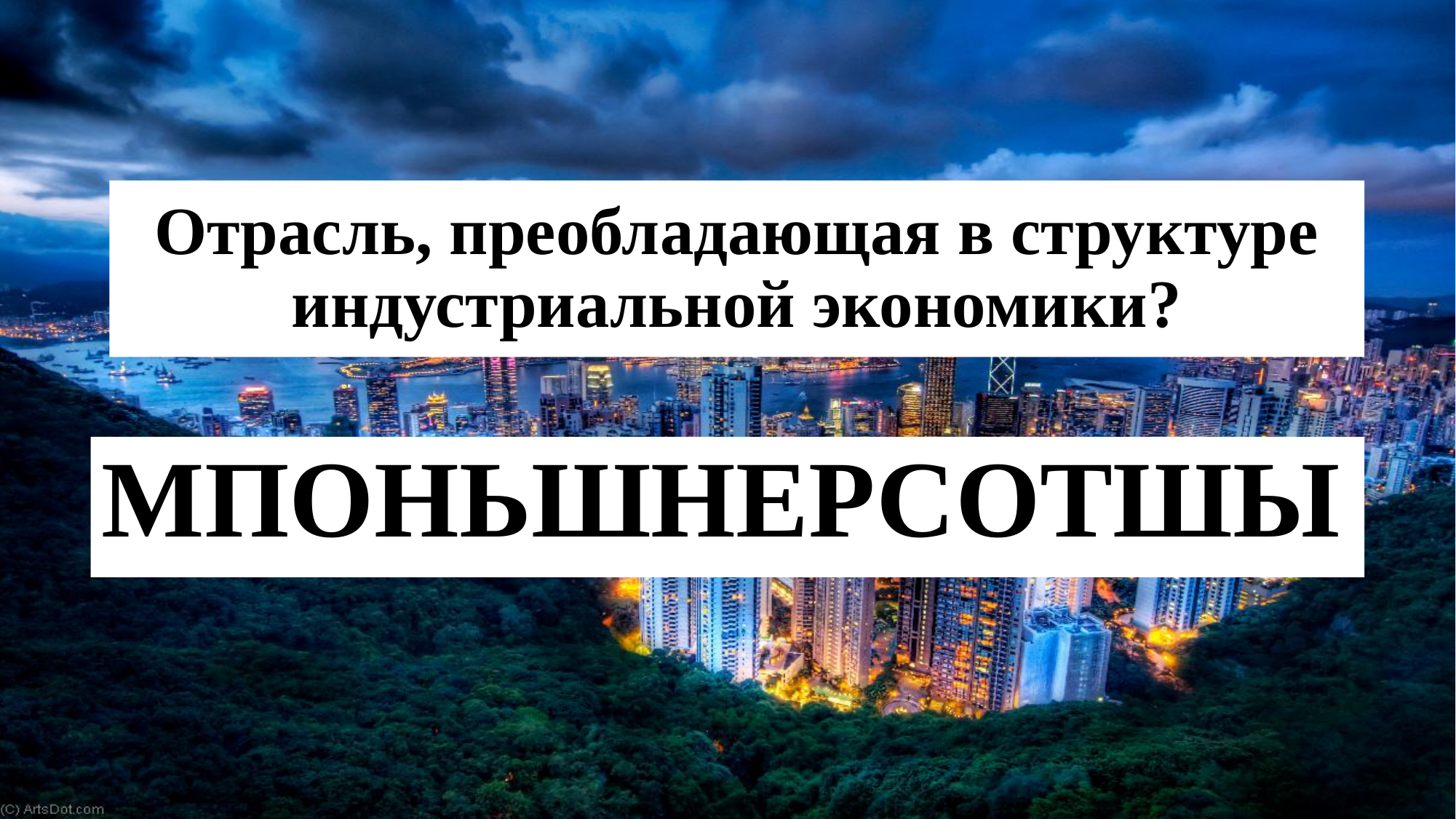

# Отрасль, преобладающая в структуре индустриальной экономики?
МПОНЬШНЕРСОТШЫ